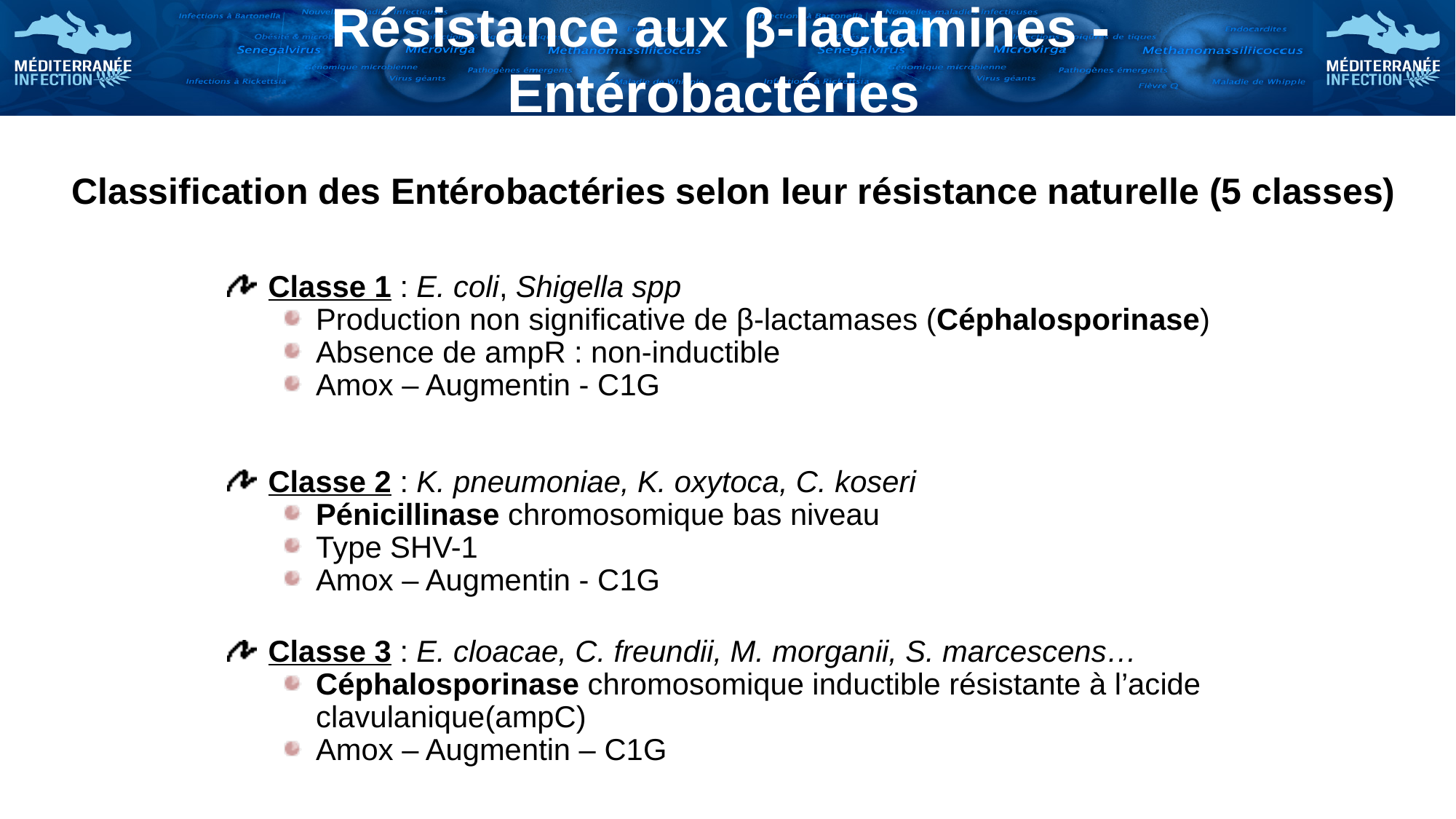

# Résistance aux β-lactamines - Entérobactéries
Classification des Entérobactéries selon leur résistance naturelle (5 classes)
Classe 1 : E. coli, Shigella spp
Production non significative de β-lactamases (Céphalosporinase)
Absence de ampR : non-inductible
Amox – Augmentin - C1G

Classe 2 : K. pneumoniae, K. oxytoca, C. koseri
Pénicillinase chromosomique bas niveau
Type SHV-1
Amox – Augmentin - C1G

Classe 3 : E. cloacae, C. freundii, M. morganii, S. marcescens…
Céphalosporinase chromosomique inductible résistante à l’acide clavulanique(ampC)
Amox – Augmentin – C1G